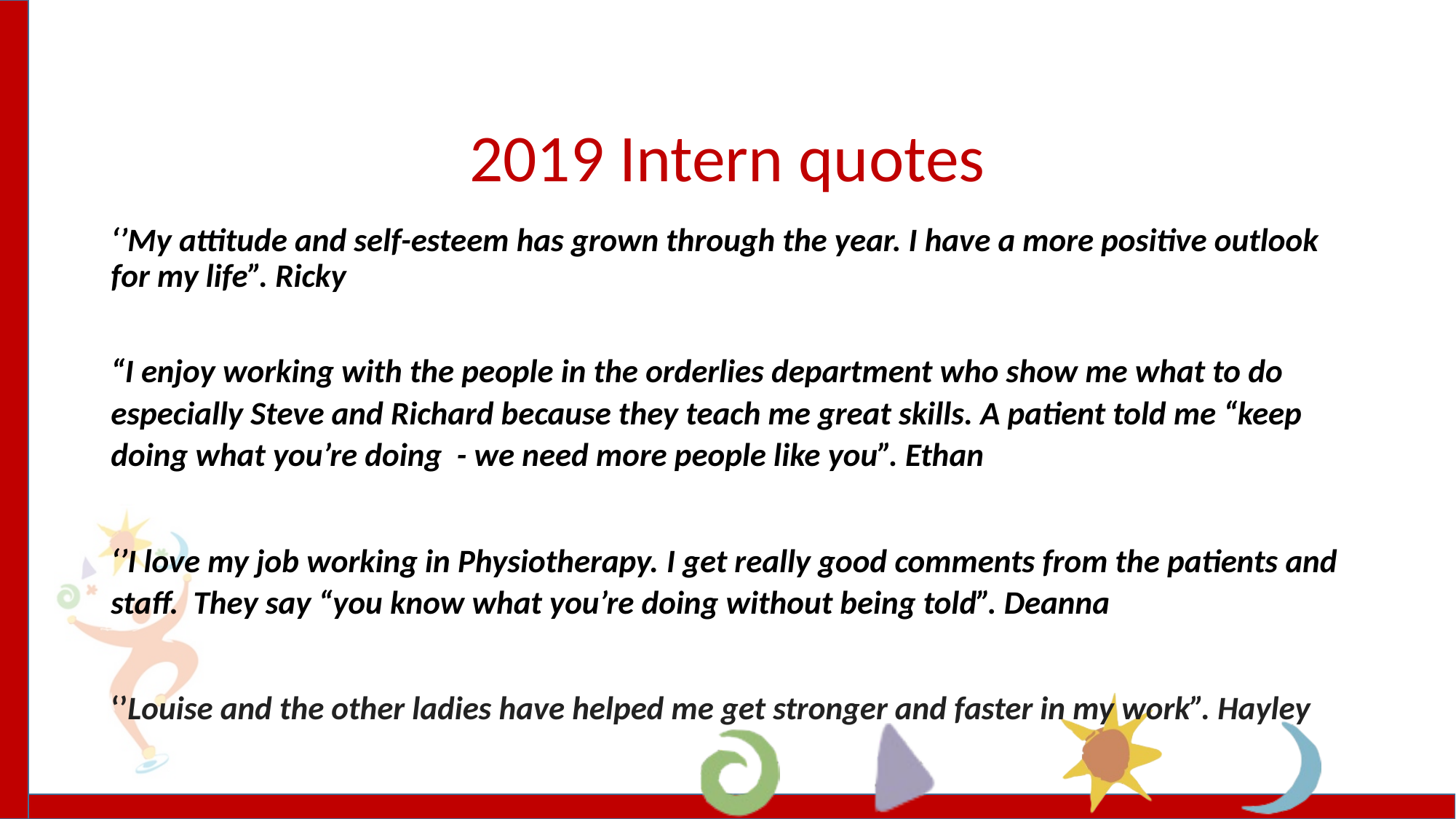

# 2019 Intern quotes
‘’My attitude and self-esteem has grown through the year. I have a more positive outlook for my life”. Ricky

“I enjoy working with the people in the orderlies department who show me what to do especially Steve and Richard because they teach me great skills. A patient told me “keep doing what you’re doing  - we need more people like you”. Ethan

‘’I love my job working in Physiotherapy. I get really good comments from the patients and staff.  They say “you know what you’re doing without being told”. Deanna

‘’Louise and the other ladies have helped me get stronger and faster in my work”. Hayley